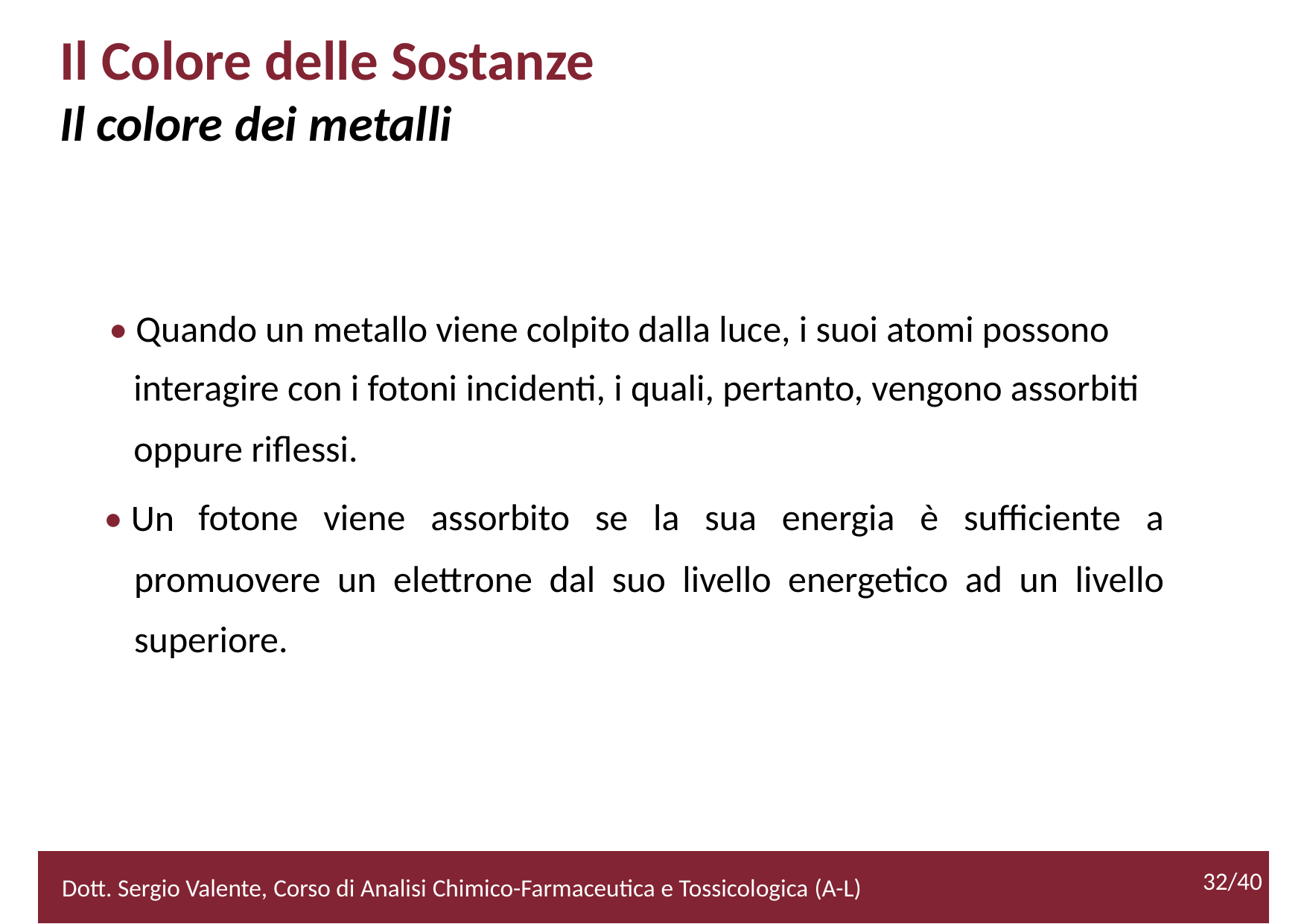

Il Colore delle Sostanze
Il colore dei metalli
• Quando un metallo viene colpito dalla luce, i suoi atomi possono

	interagire con i fotoni incidenti, i quali, pertanto, vengono assorbiti

	oppure riflessi.
• Un
fotone   viene   assorbito   se   la   sua   energia   è   sufficiente   a
promuovere  un  elettrone  dal  suo  livello  energetico  ad  un  livello

superiore.

32/40
2/52
Dott. Sergio Valente, Corso di Analisi Chimico-Farmaceutica e Tossicologica (A-L)